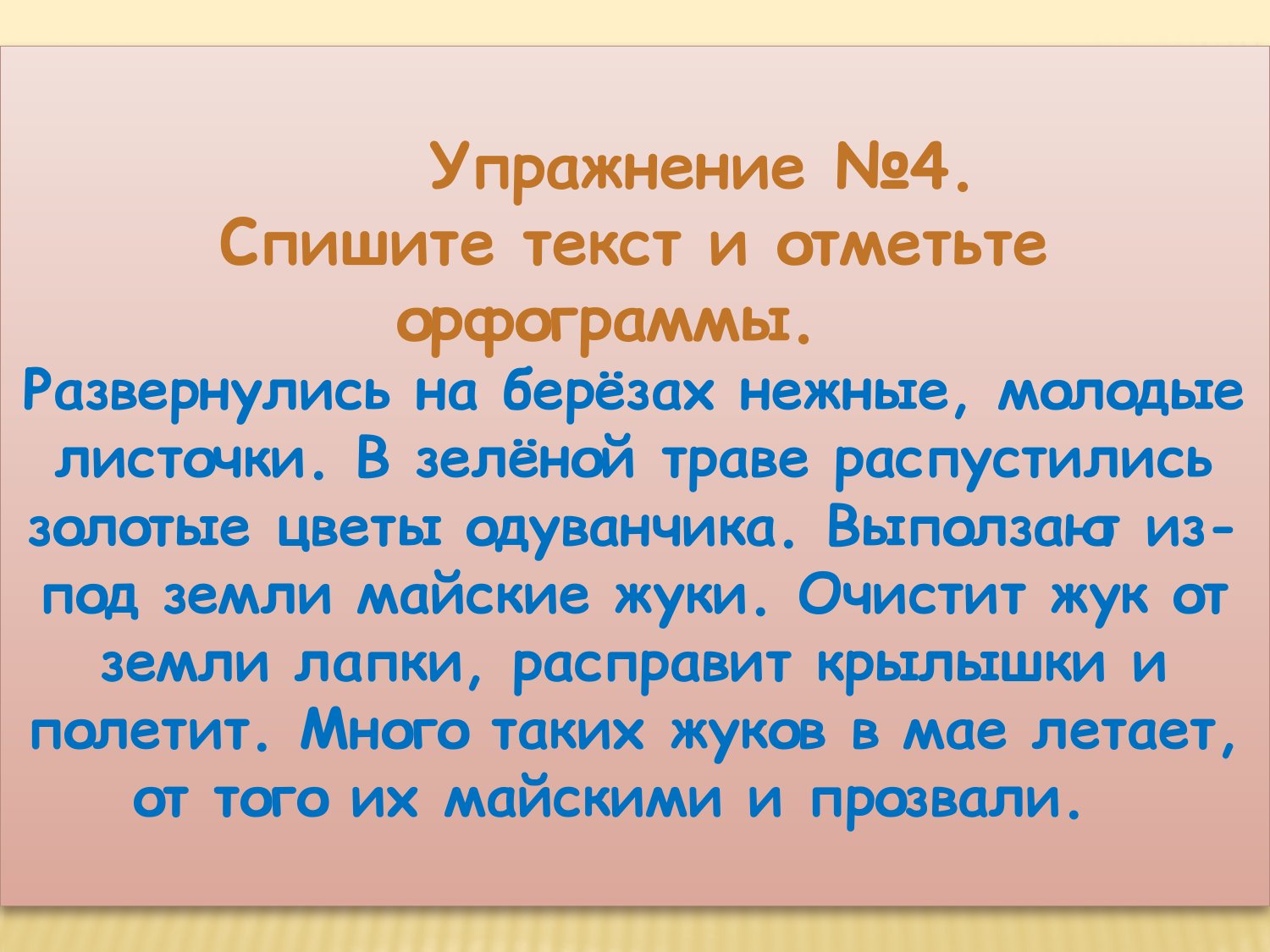

# Упражнение №4. Спишите текст и отметьте орфограммы. Развернулись на берёзах нежные, молодые листочки. В зелёной траве распустились золотые цветы одуванчика. Выползают из-под земли майские жуки. Очистит жук от земли лапки, расправит крылышки и полетит. Много таких жуков в мае летает, от того их майскими и прозвали.